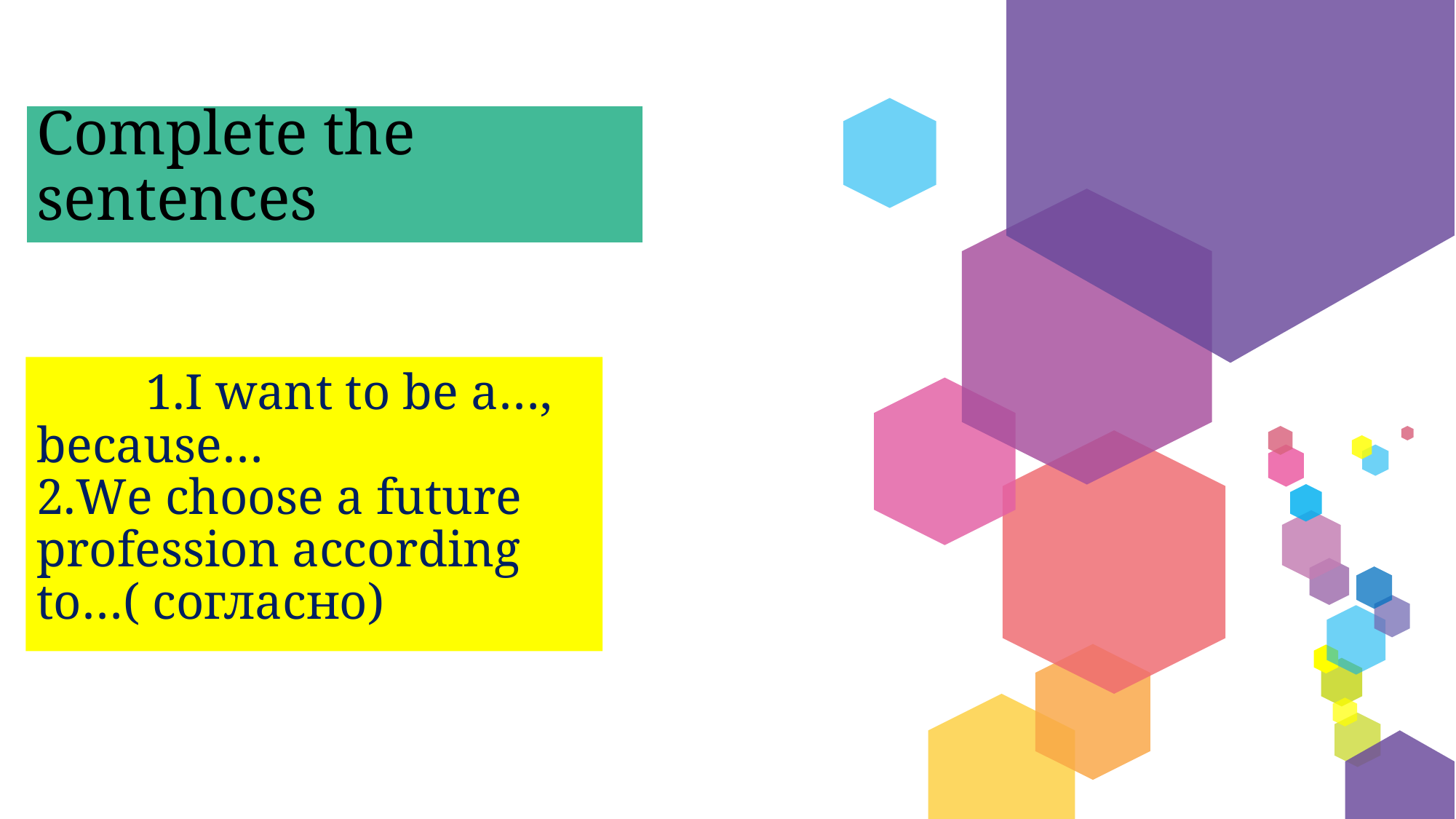

Complete the sentences
	1.I want to be a…, because…
2.We choose a future profession according to…( согласно)